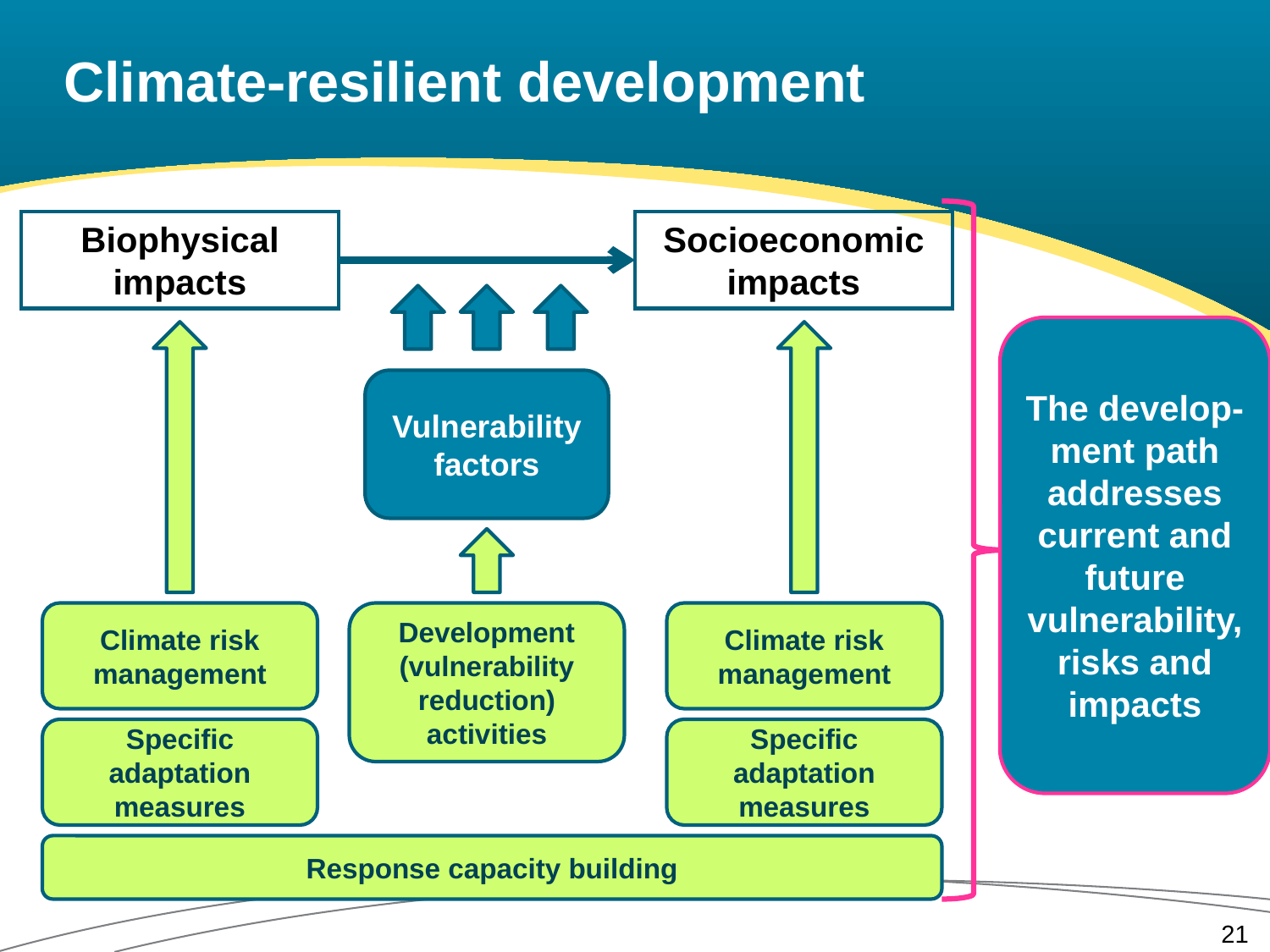

# Climate-resilient development

Biophysical impacts
Socioeconomic impacts

The develop-ment path addresses current and future vulnerability, risks and impacts

Vulnerability
factors

Climate risk management
Development (vulnerability reduction) activities
Climate risk management
Specific adaptation measures
Specific adaptation measures
Response capacity building
21